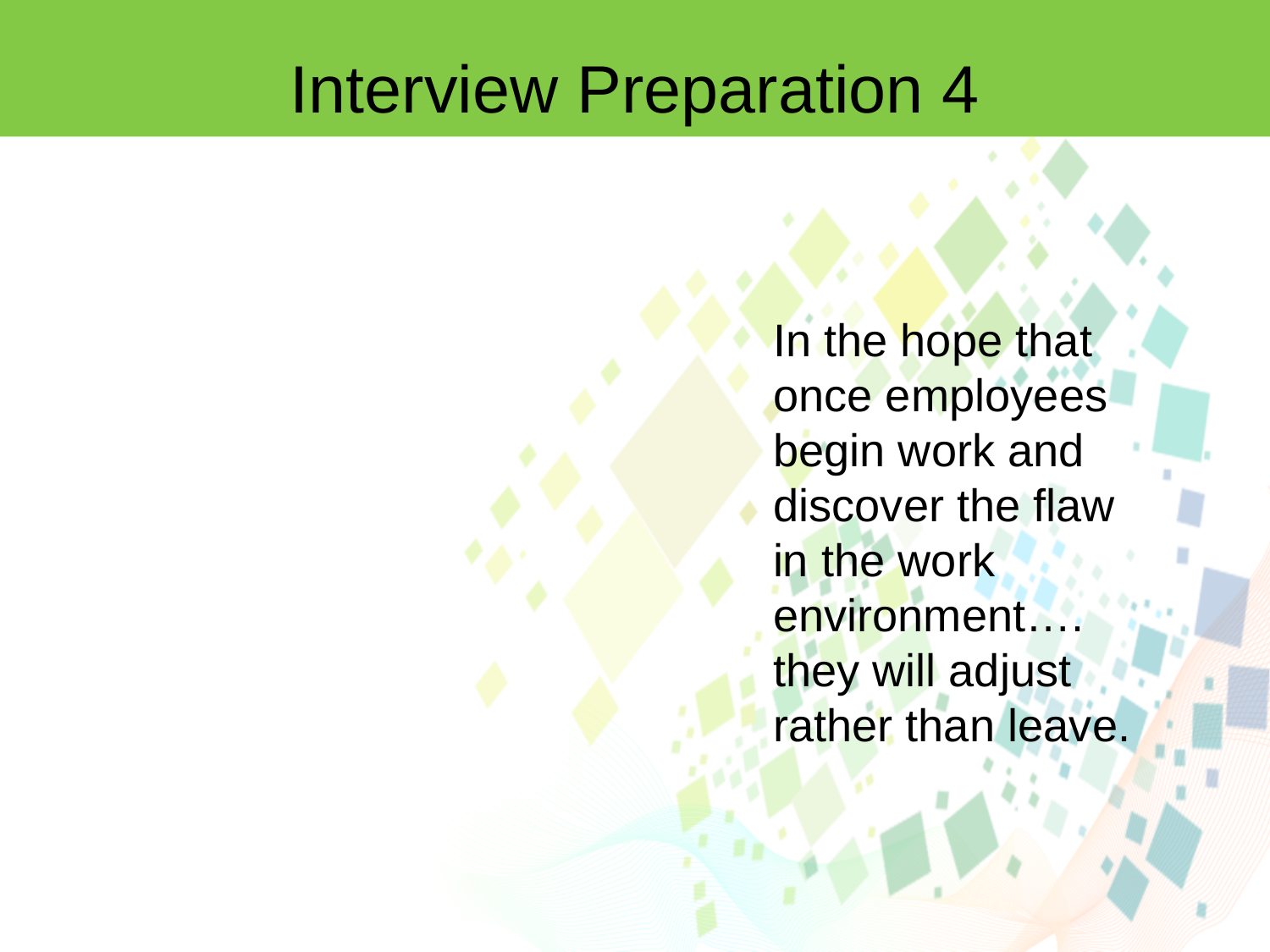

Interview Preparation 4
In the hope that once employees begin work and discover the flaw in the work environment….	 they will adjust rather than leave.